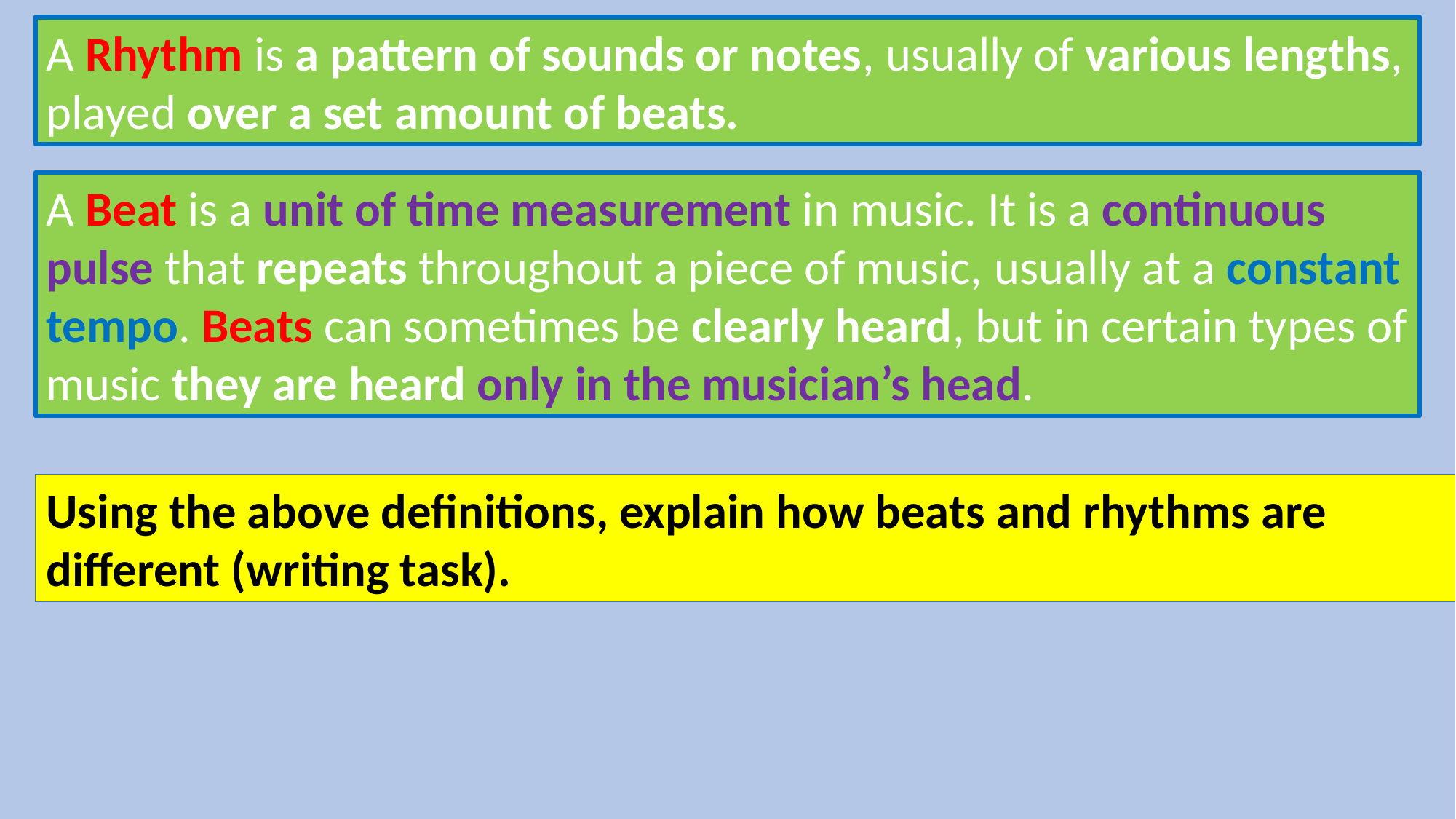

A Rhythm is a pattern of sounds or notes, usually of various lengths, played over a set amount of beats.
A Beat is a unit of time measurement in music. It is a continuous pulse that repeats throughout a piece of music, usually at a constant tempo. Beats can sometimes be clearly heard, but in certain types of music they are heard only in the musician’s head.
Using the above definitions, explain how beats and rhythms are different (writing task).